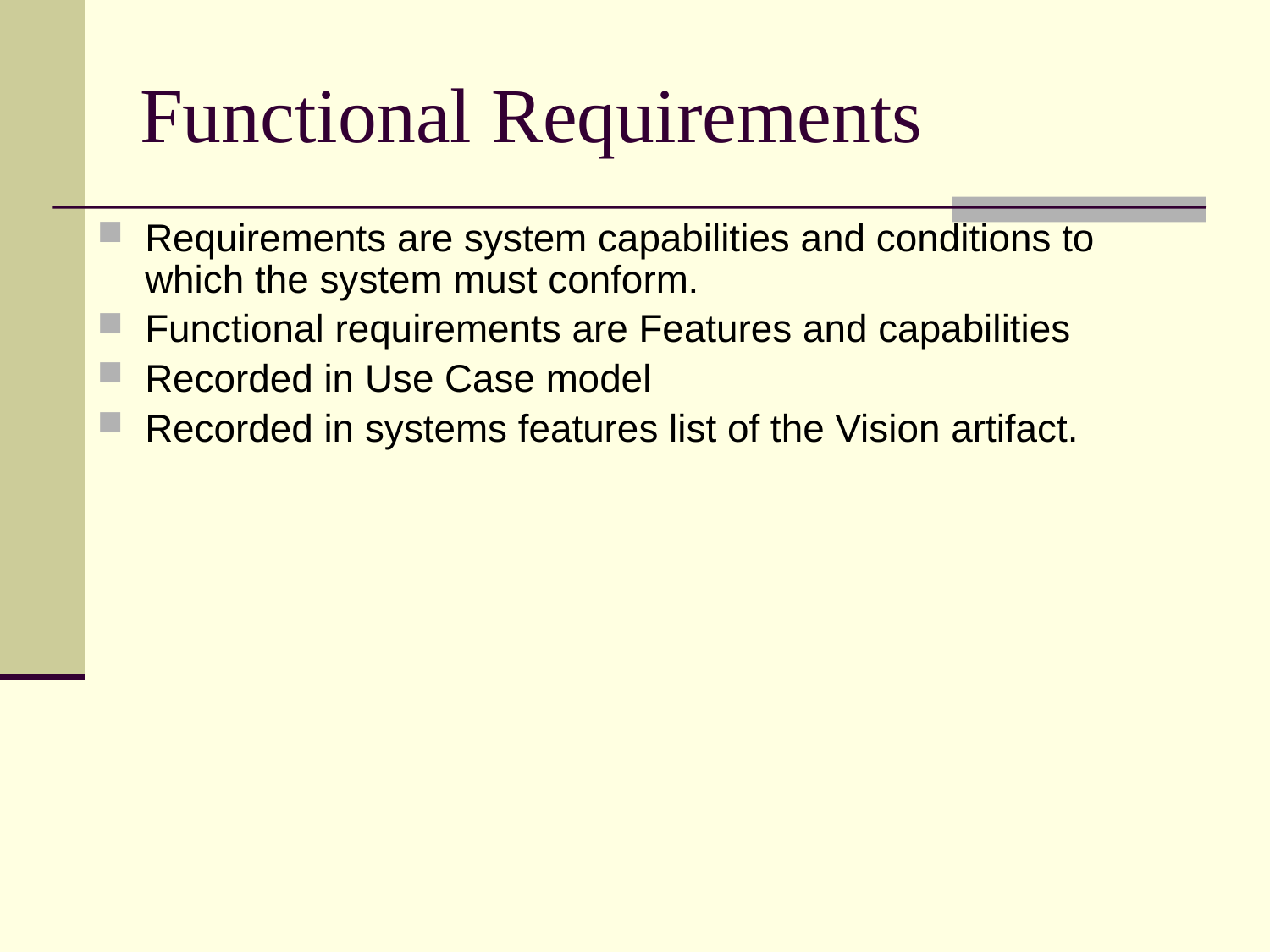

# Functional Requirements
Requirements are system capabilities and conditions to which the system must conform.
Functional requirements are Features and capabilities
Recorded in Use Case model
Recorded in systems features list of the Vision artifact.